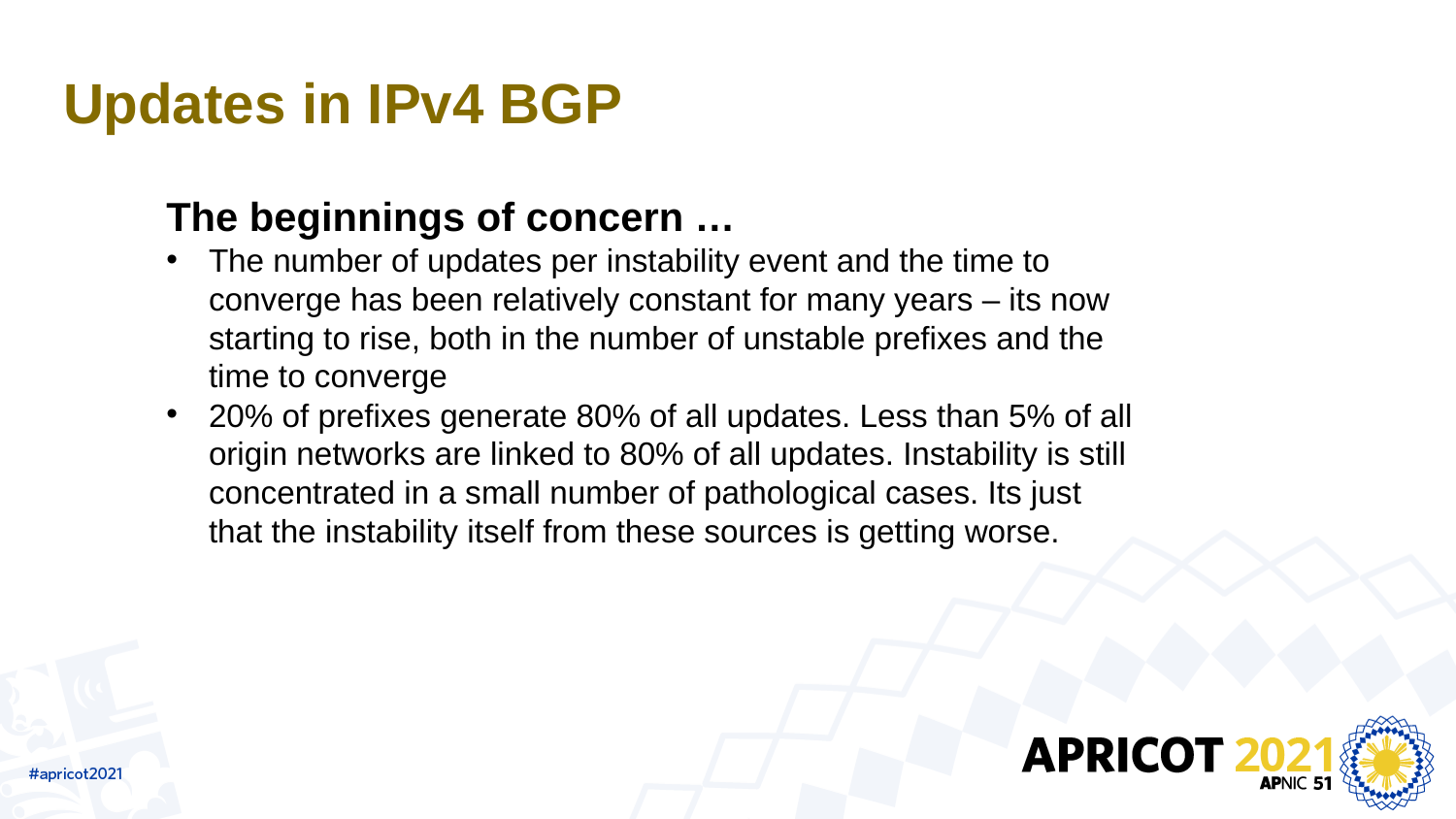

# Updates in IPv4 BGP
The beginnings of concern …
The number of updates per instability event and the time to converge has been relatively constant for many years – its now starting to rise, both in the number of unstable prefixes and the time to converge
20% of prefixes generate 80% of all updates. Less than 5% of all origin networks are linked to 80% of all updates. Instability is still concentrated in a small number of pathological cases. Its just that the instability itself from these sources is getting worse.